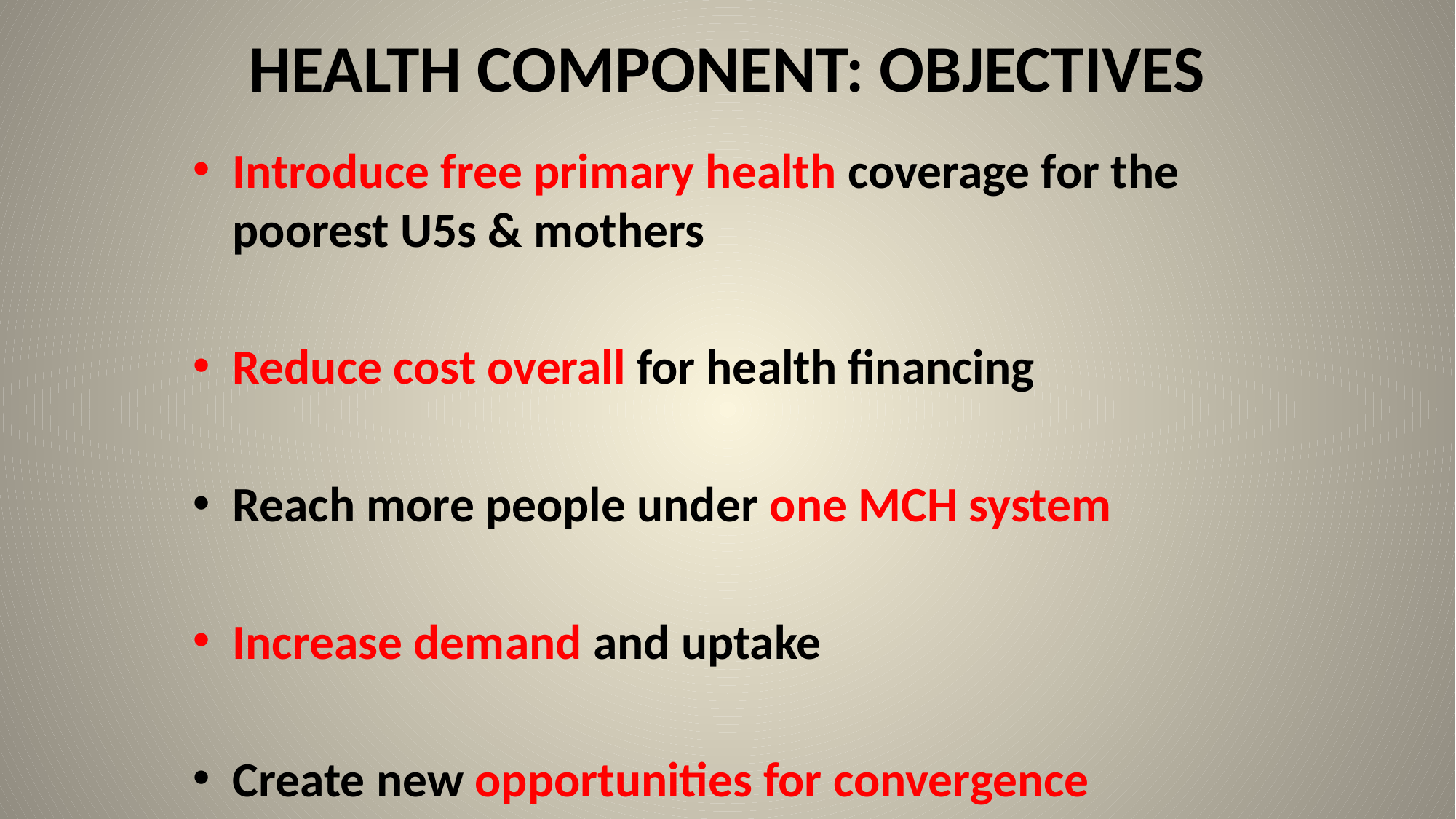

# Health Component: Objectives
Introduce free primary health coverage for the poorest U5s & mothers

Reduce cost overall for health financing

Reach more people under one MCH system

Increase demand and uptake

Create new opportunities for convergence